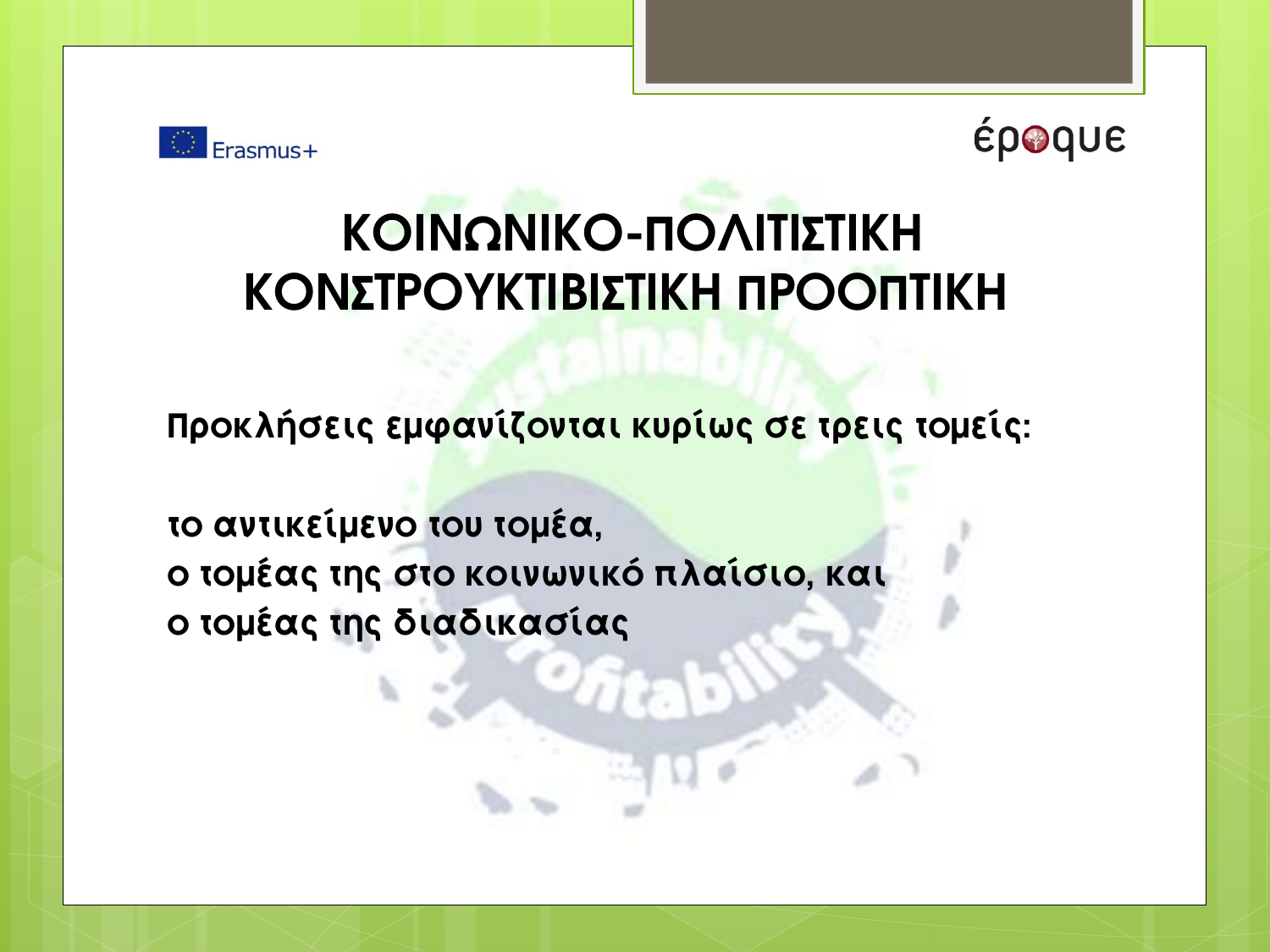

# ΚΟΙΝΩΝΙΚΟ-ΠΟΛΙΤΙΣΤΙΚΗ ΚΟΝΣΤΡΟΥΚΤΙΒΙΣΤΙΚΗ ΠΡΟΟΠΤΙΚΗ
Προκλήσεις εμφανίζονται κυρίως σε τρεις τομείς:

το αντικείμενο του τομέα,
ο τομέας της στο κοινωνικό πλαίσιο, και
ο τομέας της διαδικασίας